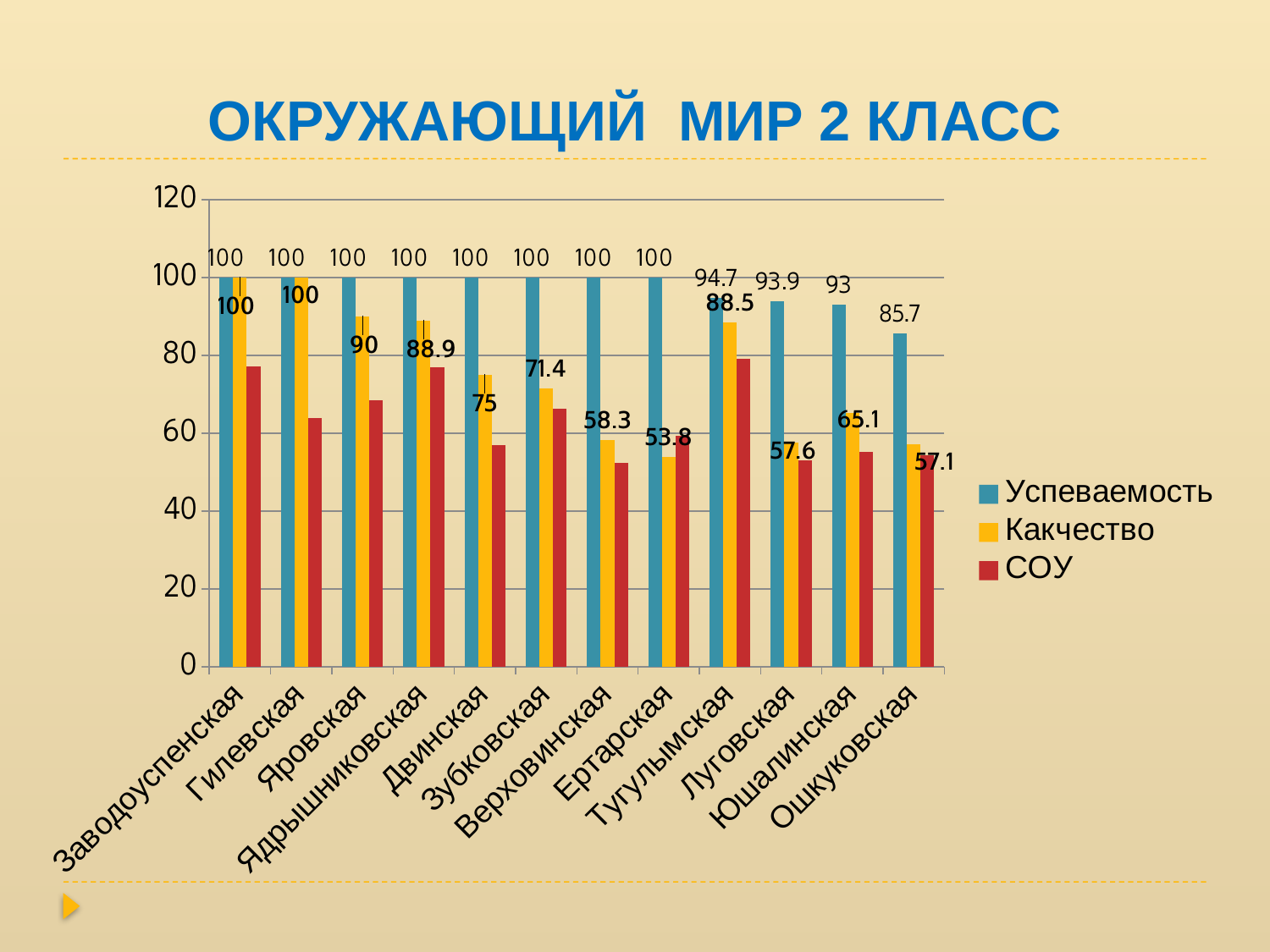

# ОКРУЖАЮЩИЙ  МИР 2 КЛАСС

### Chart

| Category | Успеваемость | Какчество | СОУ |
|---|---|---|---|
| Заводоуспенская | 100.0 | 100.0 | 77.1 |
| Гилевская | 100.0 | 100.0 | 64.0 |
| Яровская | 100.0 | 90.0 | 68.4 |
| Ядрышниковская | 100.0 | 88.9 | 76.9 |
| Двинская | 100.0 | 75.0 | 57.0 |
| Зубковская | 100.0 | 71.4 | 66.3 |
| Верховинская | 100.0 | 58.3 | 52.3 |
| Ертарская | 100.0 | 53.8 | 59.4 |
| Тугулымская | 94.7 | 88.5 | 79.2 |
| Луговская | 93.9 | 57.6 | 53.1 |
| Юшалинская | 93.0 | 65.1 | 55.3 |
| Ошкуковская | 85.7 | 57.1 | 54.3 |